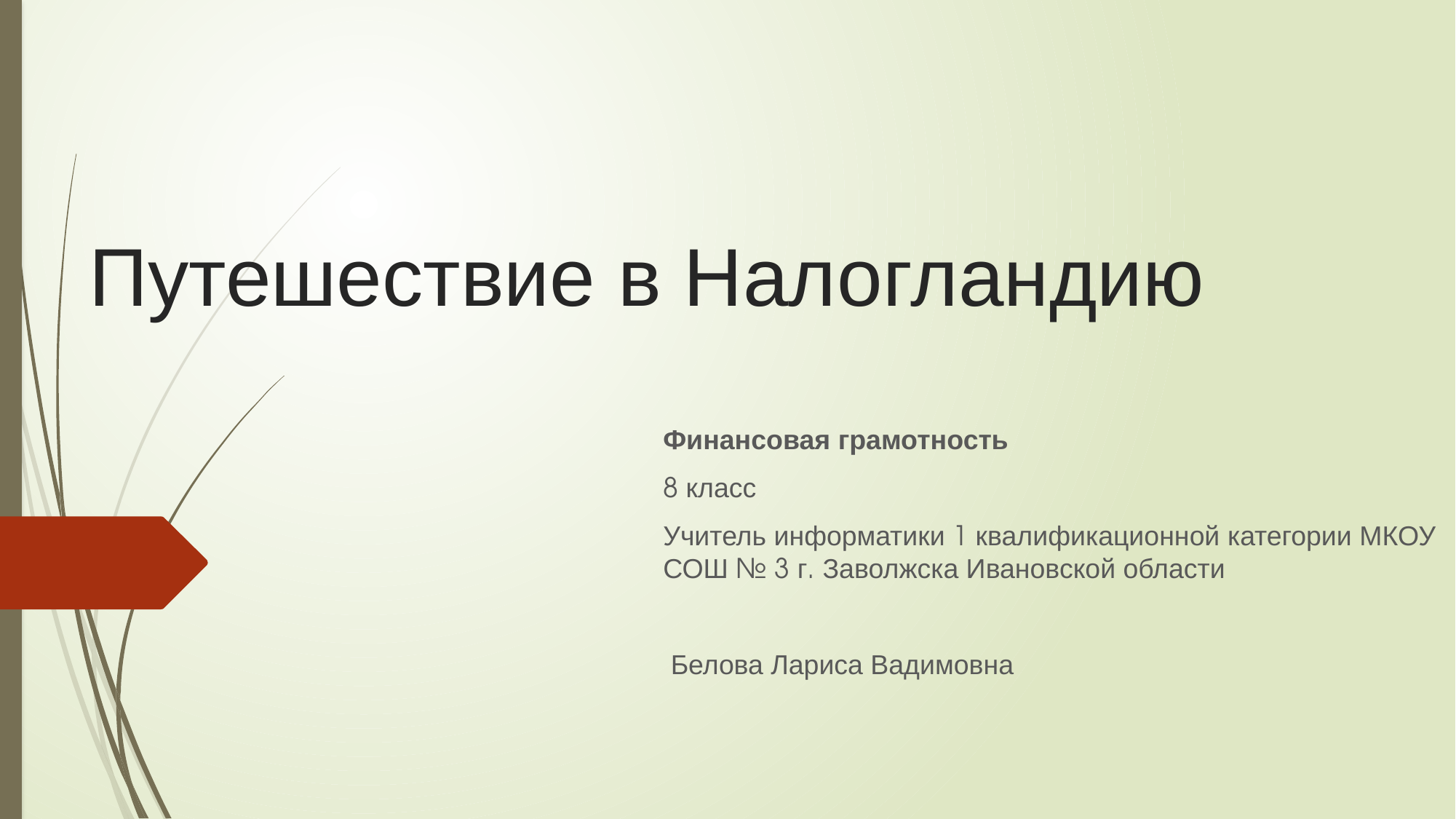

# Путешествие в Налогландию
Финансовая грамотность
8 класс
Учитель информатики 1 квалификационной категории МКОУ СОШ № 3 г. Заволжска Ивановской области

 Белова Лариса Вадимовна